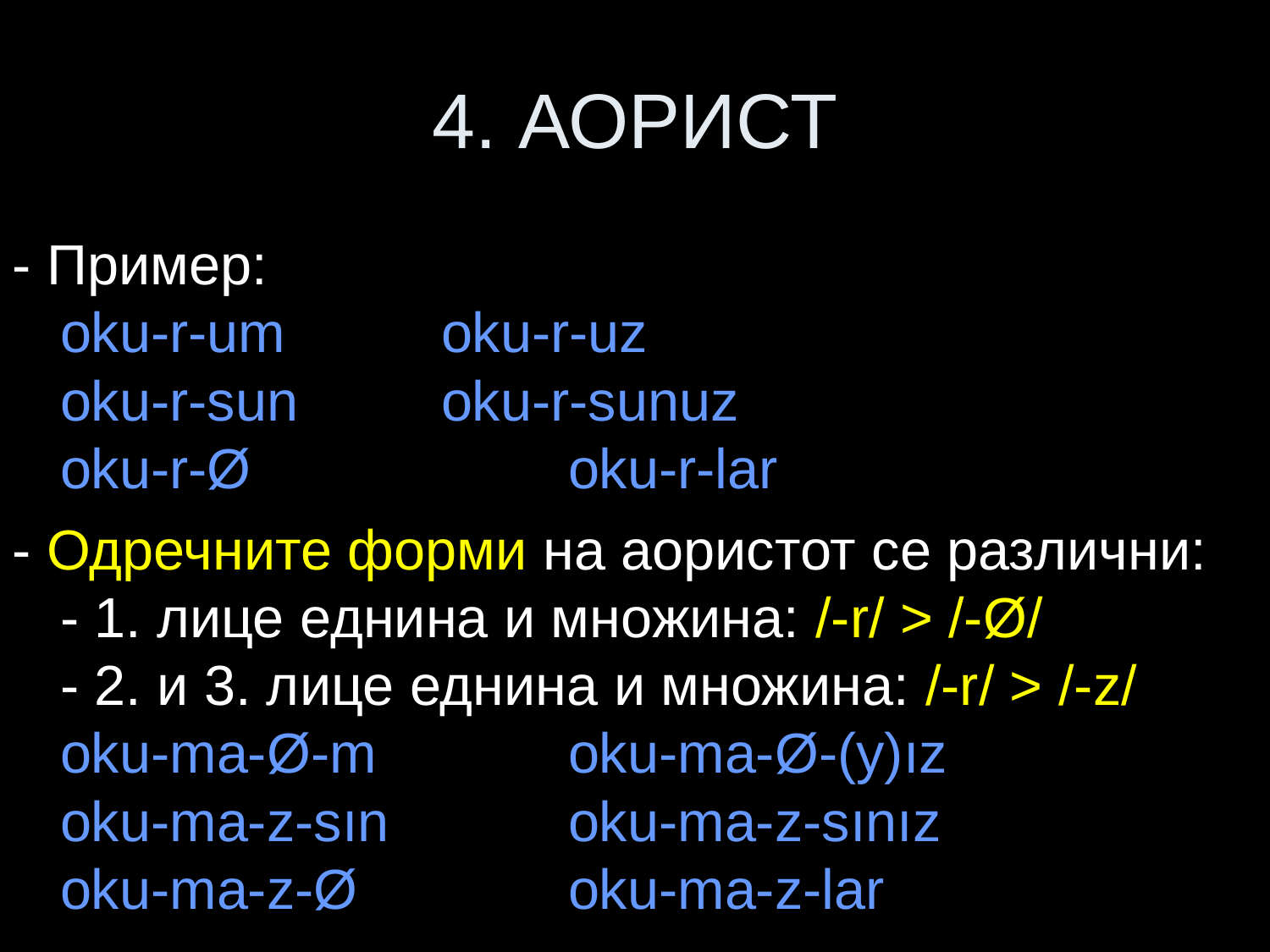

# 4. АОРИСТ
- Пример:
oku-r-um		oku-r-uz
oku-r-sun		oku-r-sunuz
oku-r-Ø			oku-r-lar
- Одречните форми на аористот се различни:
- 1. лице еднина и множина: /-r/ > /-Ø/
- 2. и 3. лице еднина и множина: /-r/ > /-z/
oku-ma-Ø-m		oku-ma-Ø-(y)ız
oku-ma-z-sın		oku-ma-z-sınız
oku-ma-z-Ø		oku-ma-z-lar